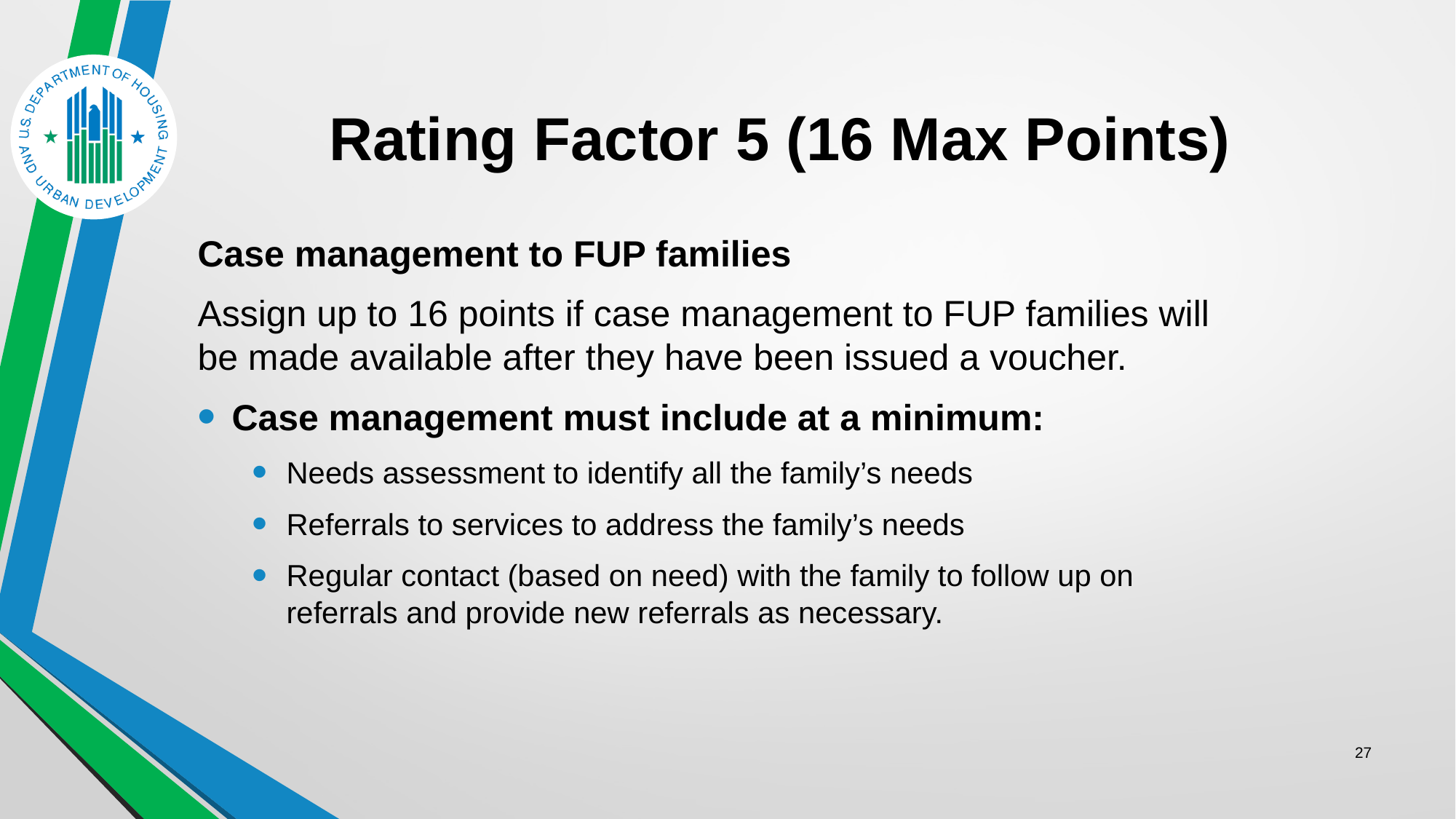

# Rating Factor 5 (16 Max Points)
Case management to FUP families
Assign up to 16 points if case management to FUP families will be made available after they have been issued a voucher.
Case management must include at a minimum:
Needs assessment to identify all the family’s needs
Referrals to services to address the family’s needs
Regular contact (based on need) with the family to follow up on referrals and provide new referrals as necessary.
27